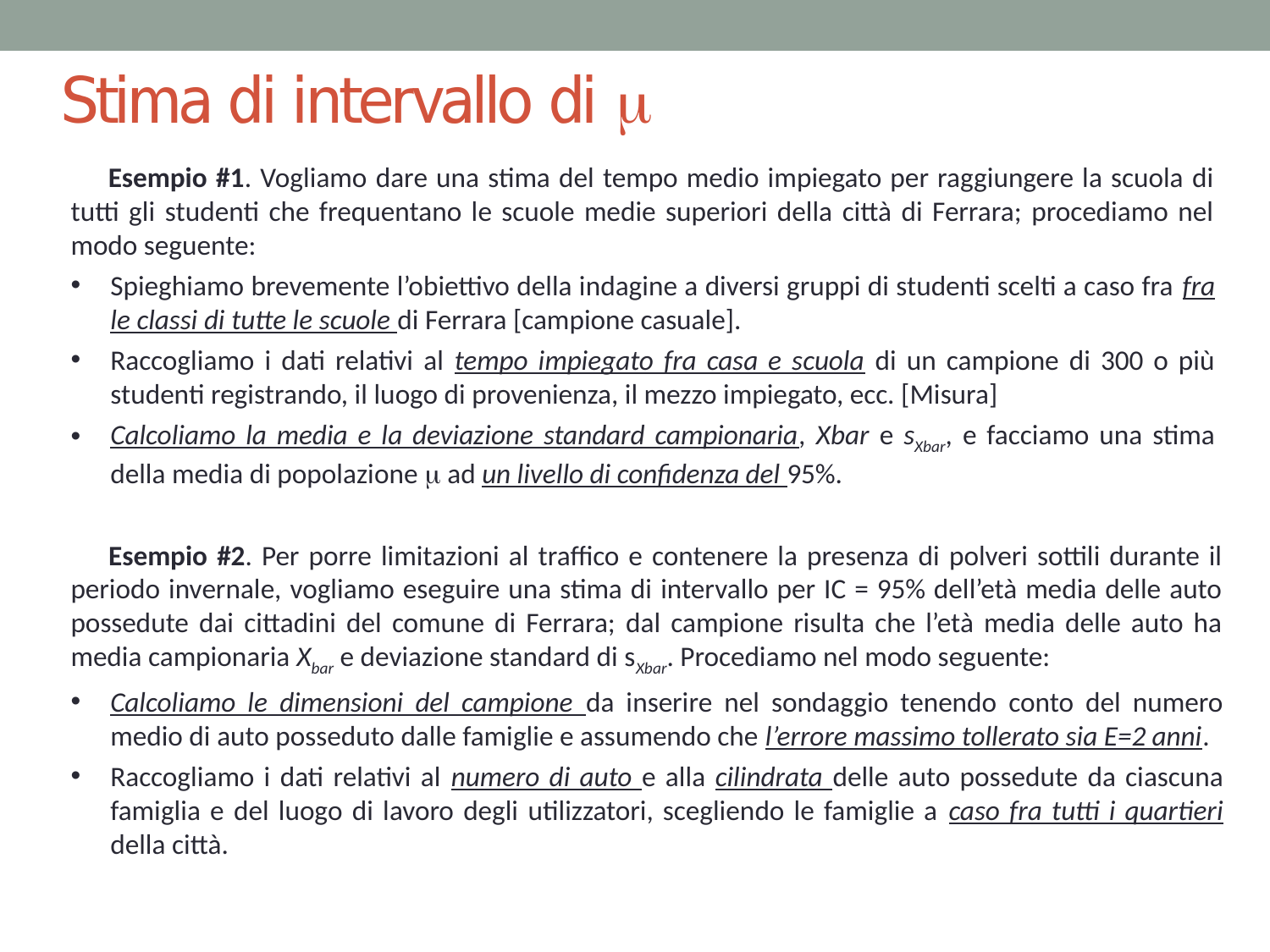

# Stima di intervallo di μ
Esempio #1. Vogliamo dare una stima del tempo medio impiegato per raggiungere la scuola di tutti gli studenti che frequentano le scuole medie superiori della città di Ferrara; procediamo nel modo seguente:
Spieghiamo brevemente l’obiettivo della indagine a diversi gruppi di studenti scelti a caso fra fra le classi di tutte le scuole di Ferrara [campione casuale].
Raccogliamo i dati relativi al tempo impiegato fra casa e scuola di un campione di 300 o più studenti registrando, il luogo di provenienza, il mezzo impiegato, ecc. [Misura]
Calcoliamo la media e la deviazione standard campionaria, Xbar e sXbar, e facciamo una stima della media di popolazione μ ad un livello di confidenza del 95%.
Esempio #2. Per porre limitazioni al traffico e contenere la presenza di polveri sottili durante il periodo invernale, vogliamo eseguire una stima di intervallo per IC = 95% dell’età media delle auto possedute dai cittadini del comune di Ferrara; dal campione risulta che l’età media delle auto ha media campionaria Xbar e deviazione standard di sXbar. Procediamo nel modo seguente:
Calcoliamo le dimensioni del campione da inserire nel sondaggio tenendo conto del numero medio di auto posseduto dalle famiglie e assumendo che l’errore massimo tollerato sia E=2 anni.
Raccogliamo i dati relativi al numero di auto e alla cilindrata delle auto possedute da ciascuna famiglia e del luogo di lavoro degli utilizzatori, scegliendo le famiglie a caso fra tutti i quartieri della città.